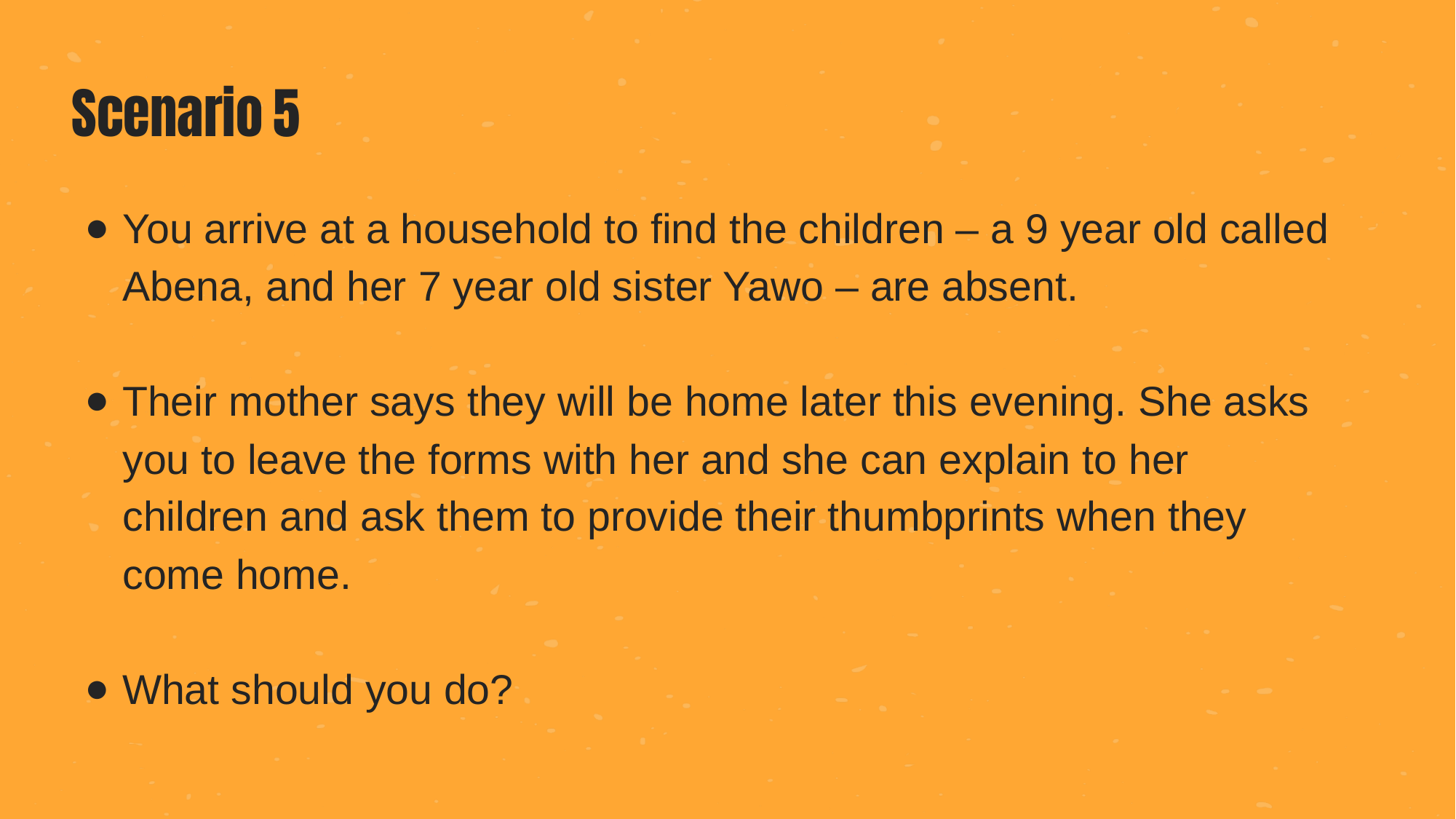

Scenario 5
You arrive at a household to find the children – a 9 year old called Abena, and her 7 year old sister Yawo – are absent.

Their mother says they will be home later this evening. She asks you to leave the forms with her and she can explain to her children and ask them to provide their thumbprints when they come home.

What should you do?